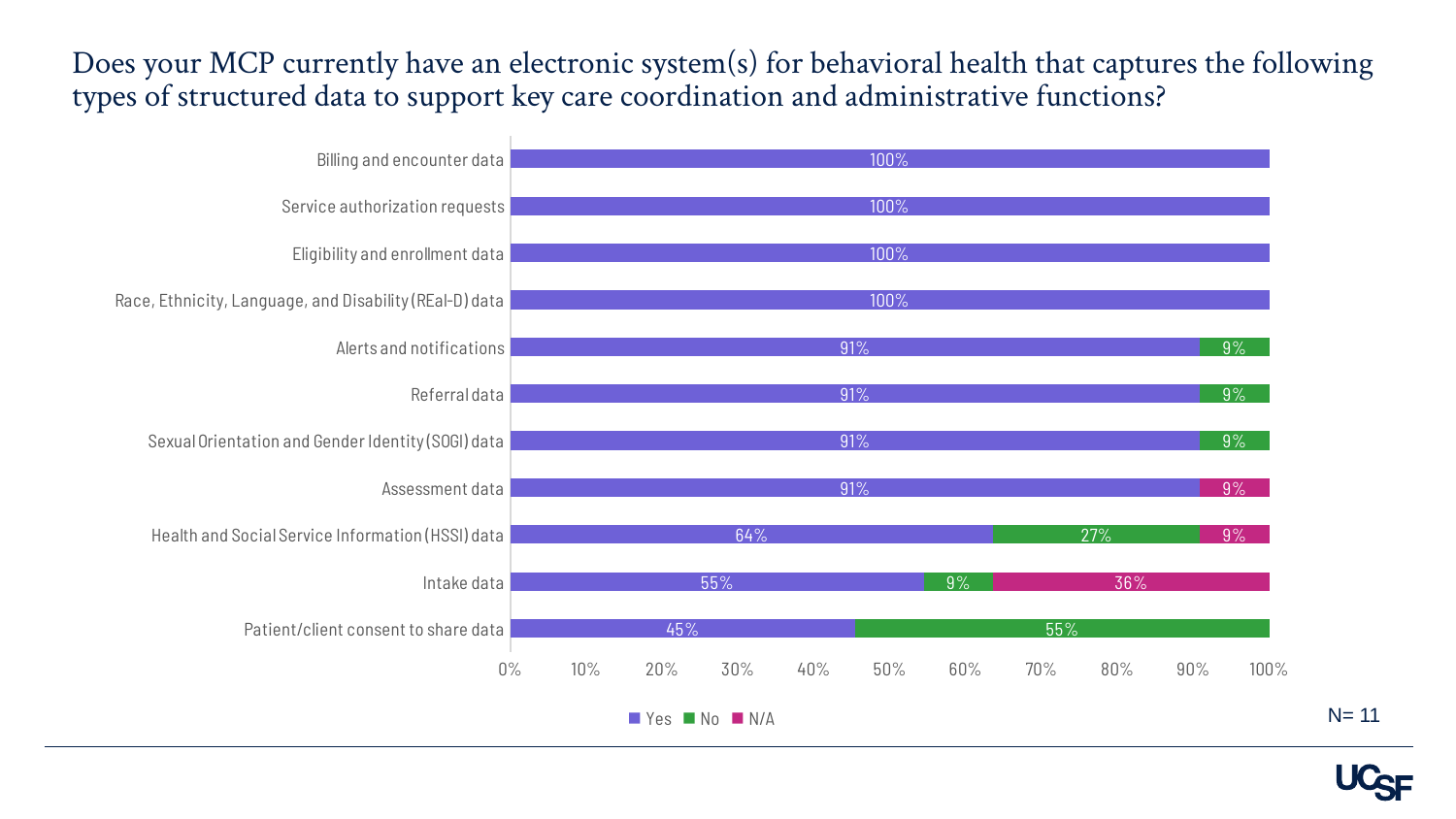

# Does your MCP currently have an electronic system(s) for behavioral health that captures the following types of structured data to support key care coordination and administrative functions?

### Chart

| Category | Yes | No | N/A |
|---|---|---|---|
| Patient/client consent to share data | 0.45454545454545453 | 0.5454545454545454 | None |
| Intake data | 0.5454545454545454 | 0.09090909090909091 | 0.36363636363636365 |
| Health and Social Service Information (HSSI) data | 0.6363636363636364 | 0.2727272727272727 | 0.09090909090909091 |
| Assessment data | 0.9090909090909091 | None | 0.09090909090909091 |
| Sexual Orientation and Gender Identity (SOGI) data | 0.9090909090909091 | 0.09090909090909091 | None |
| Referral data | 0.9090909090909091 | 0.09090909090909091 | None |
| Alerts and notifications | 0.9090909090909091 | 0.09090909090909091 | None |
| Race, Ethnicity, Language, and Disability (REal-D) data | 1.0 | None | None |
| Eligibility and enrollment data | 1.0 | None | None |
| Service authorization requests | 1.0 | None | None |
| Billing and encounter data | 1.0 | None | None |
N= 11